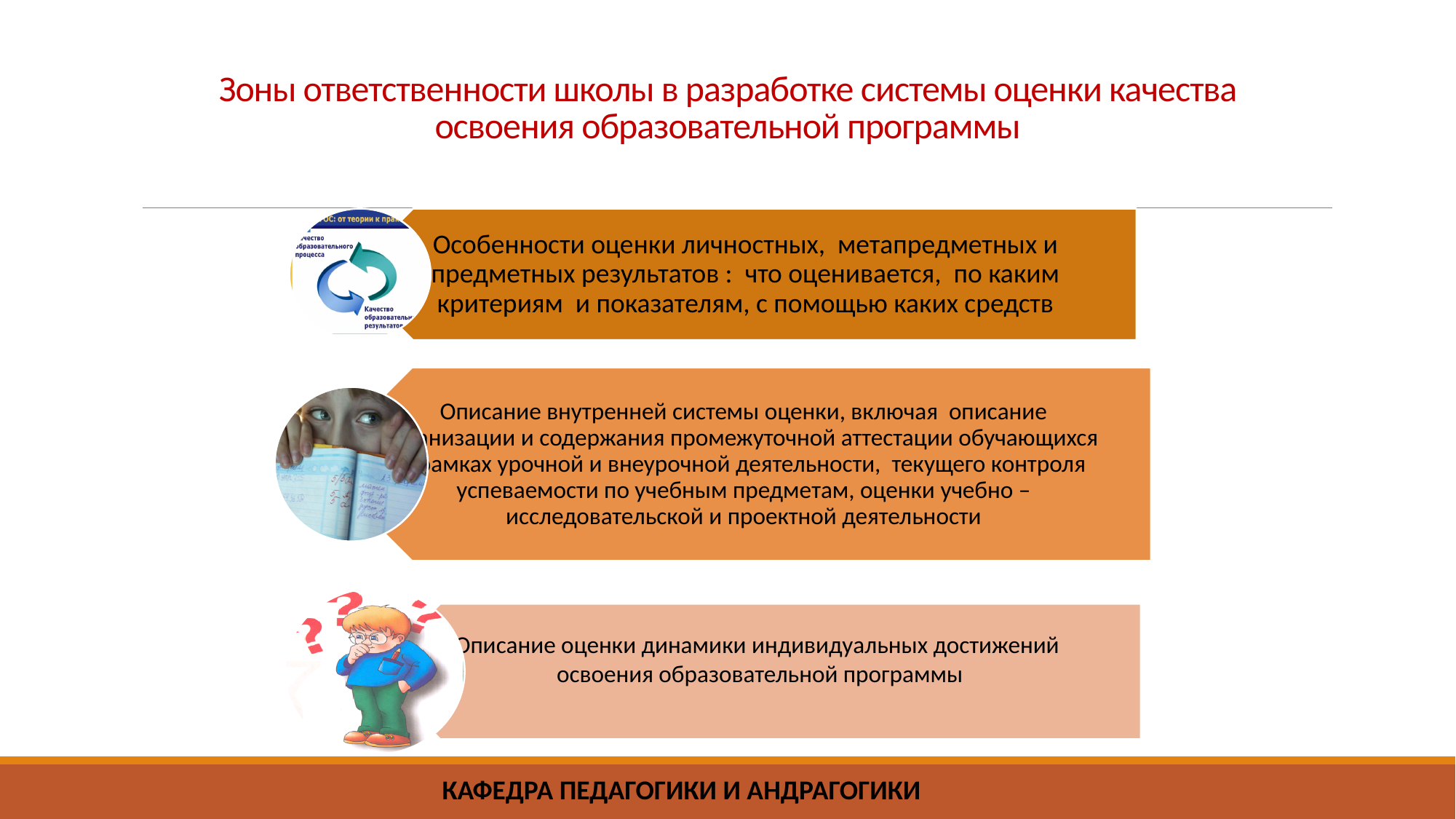

# Зоны ответственности школы в разработке системы оценки качества освоения образовательной программы
Особенности оценки личностных,  метапредметных и предметных результатов :  что оценивается,  по каким критериям  и показателям, с помощью каких средств
Описание внутренней системы оценки, включая  описание организации и содержания промежуточной аттестации обучающихся  в рамках урочной и внеурочной деятельности,  текущего контроля успеваемости по учебным предметам, оценки учебно – исследовательской и проектной деятельности
Описание оценки динамики индивидуальных достижений  освоения образовательной программы

КАФЕДРА ПЕДАГОГИКИ И АНДРАГОГИКИ